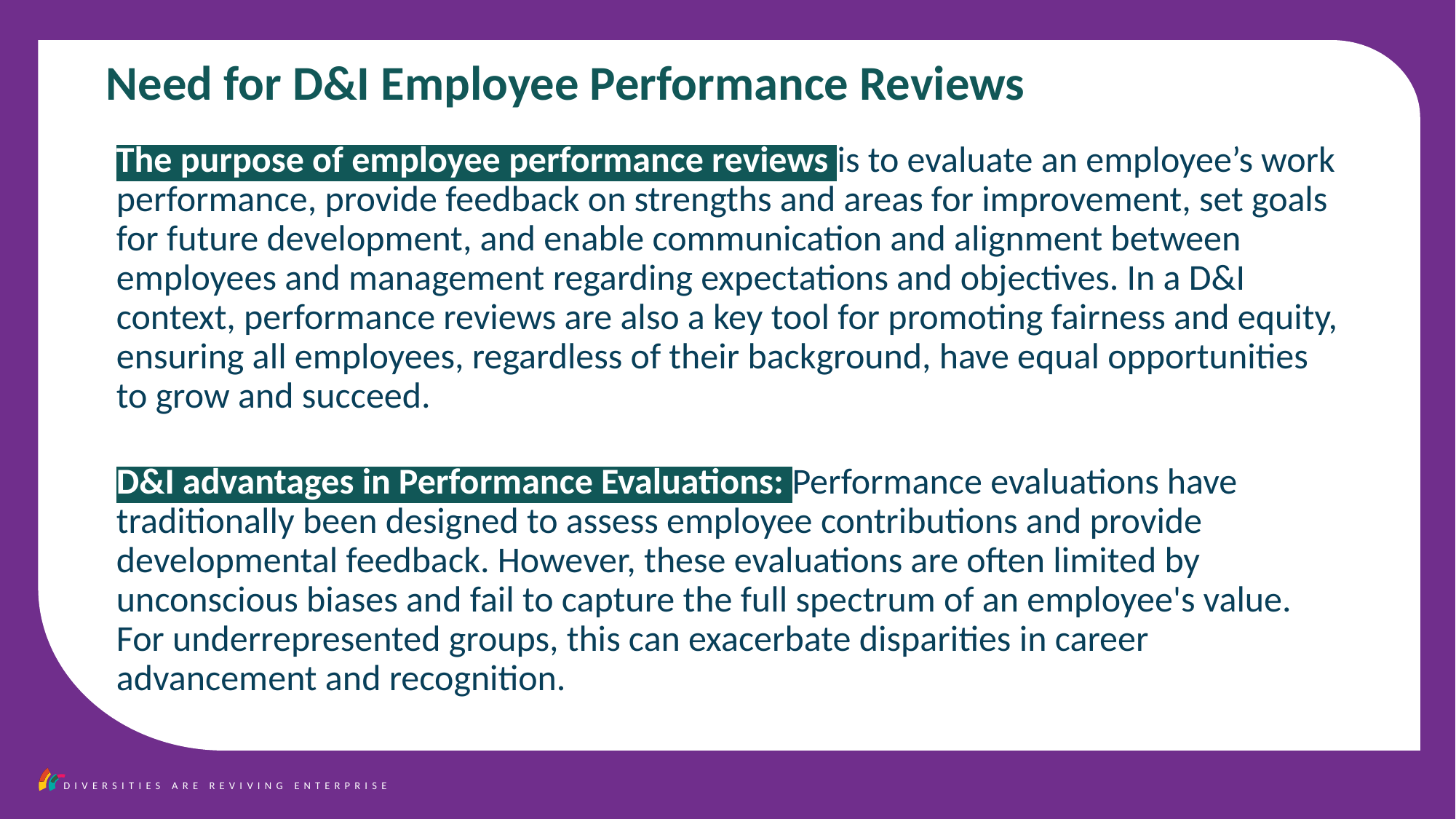

Need for D&I Employee Performance Reviews
The purpose of employee performance reviews is to evaluate an employee’s work performance, provide feedback on strengths and areas for improvement, set goals for future development, and enable communication and alignment between employees and management regarding expectations and objectives. In a D&I context, performance reviews are also a key tool for promoting fairness and equity, ensuring all employees, regardless of their background, have equal opportunities to grow and succeed.

D&I advantages in Performance Evaluations: Performance evaluations have traditionally been designed to assess employee contributions and provide developmental feedback. However, these evaluations are often limited by unconscious biases and fail to capture the full spectrum of an employee's value. For underrepresented groups, this can exacerbate disparities in career advancement and recognition.